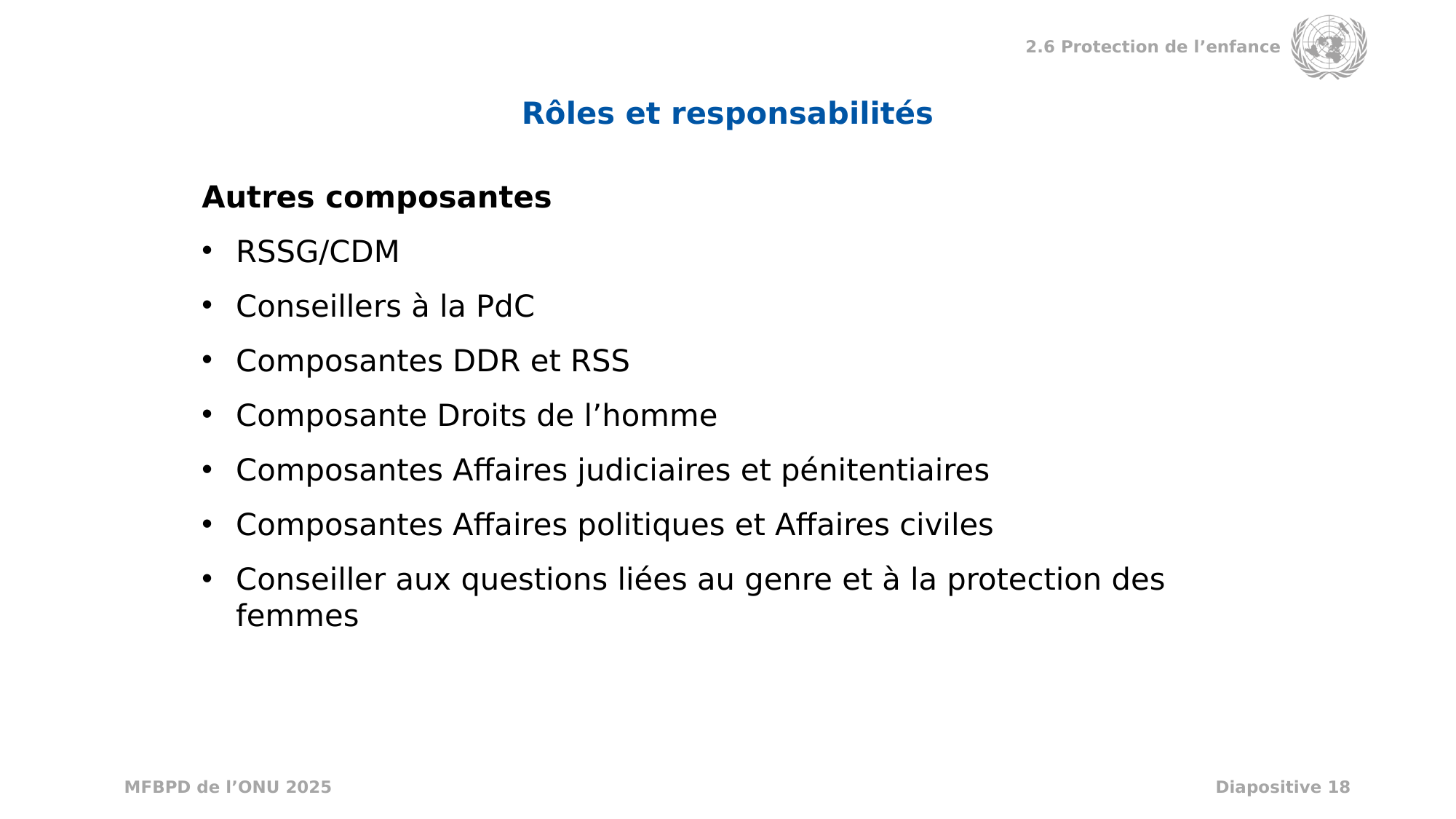

Rôles et responsabilités
Autres composantes
RSSG/CDM
Conseillers à la PdC
Composantes DDR et RSS
Composante Droits de l’homme
Composantes Affaires judiciaires et pénitentiaires
Composantes Affaires politiques et Affaires civiles
Conseiller aux questions liées au genre et à la protection des femmes